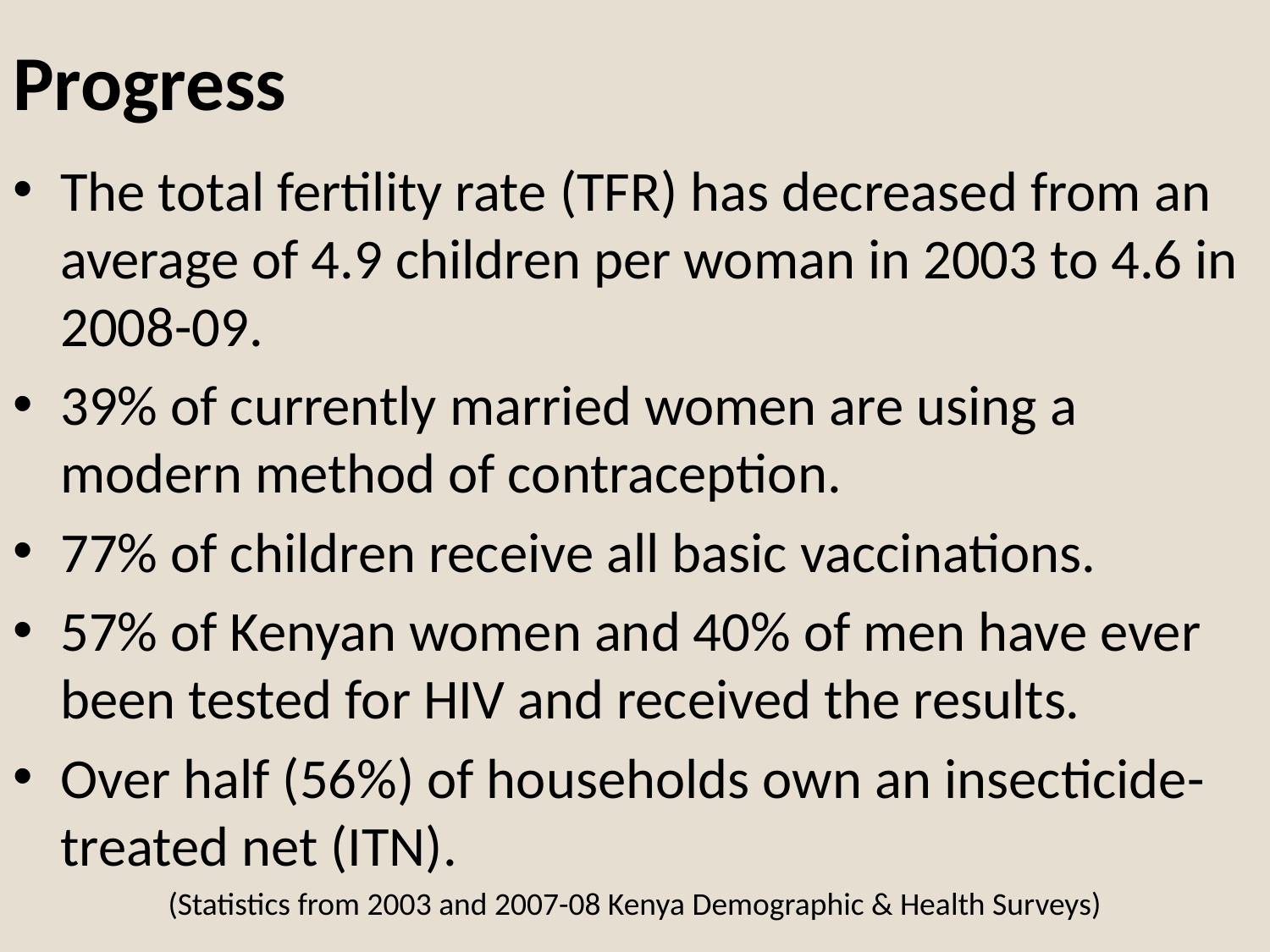

# Progress
The total fertility rate (TFR) has decreased from an average of 4.9 children per woman in 2003 to 4.6 in 2008-09.
39% of currently married women are using a modern method of contraception.
77% of children receive all basic vaccinations.
57% of Kenyan women and 40% of men have ever been tested for HIV and received the results.
Over half (56%) of households own an insecticide-treated net (ITN).
(Statistics from 2003 and 2007-08 Kenya Demographic & Health Surveys)